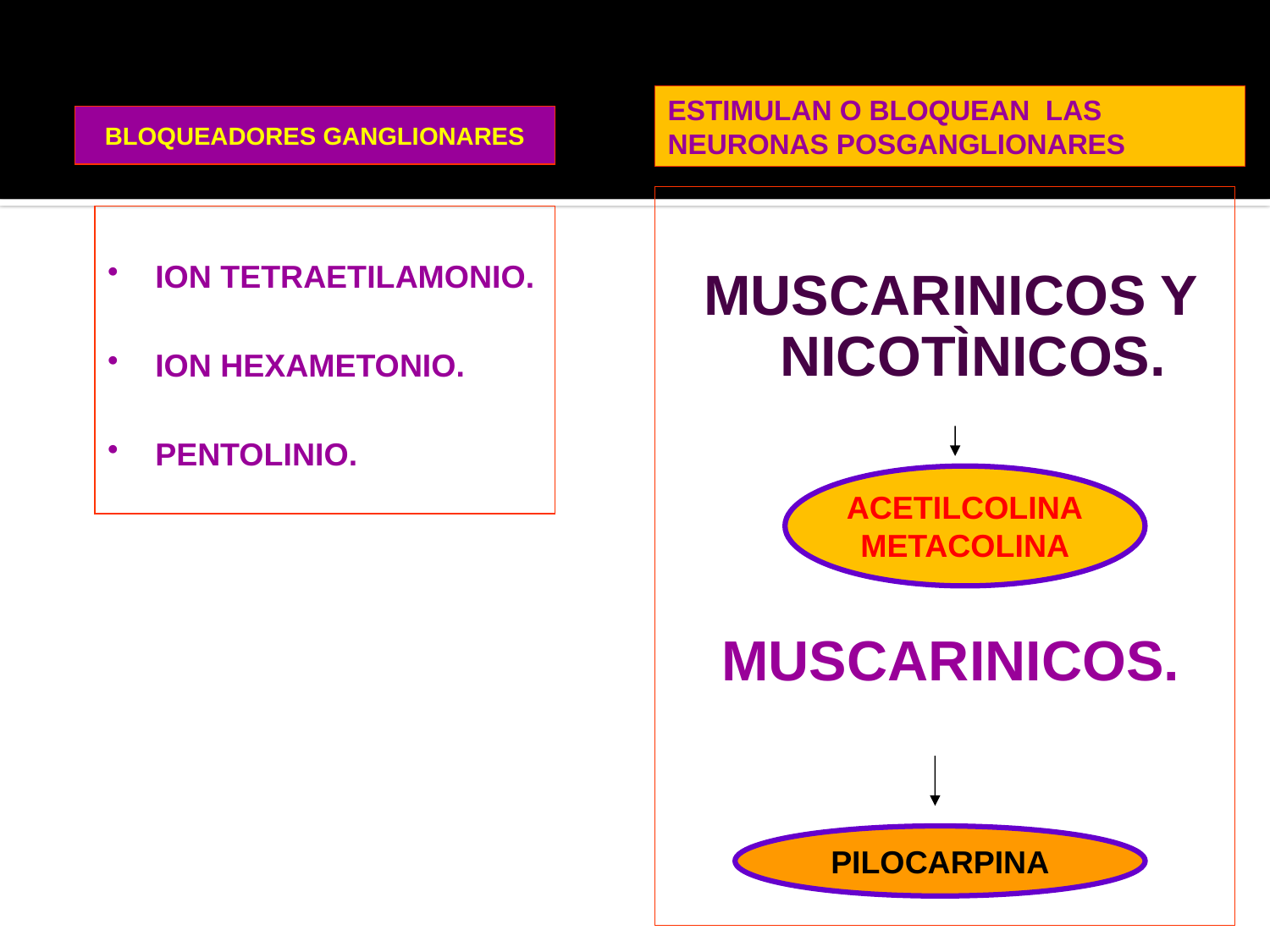

# ESTIMULAN O BLOQUEAN  LAS NEURONAS POSGANGLIONARES
BLOQUEADORES GANGLIONARES

MUSCARINICOS Y NICOTÌNICOS.

MUSCARINICOS.

ION TETRAETILAMONIO.

ION HEXAMETONIO.

PENTOLINIO.

ACETILCOLINA
METACOLINA

PILOCARPINA